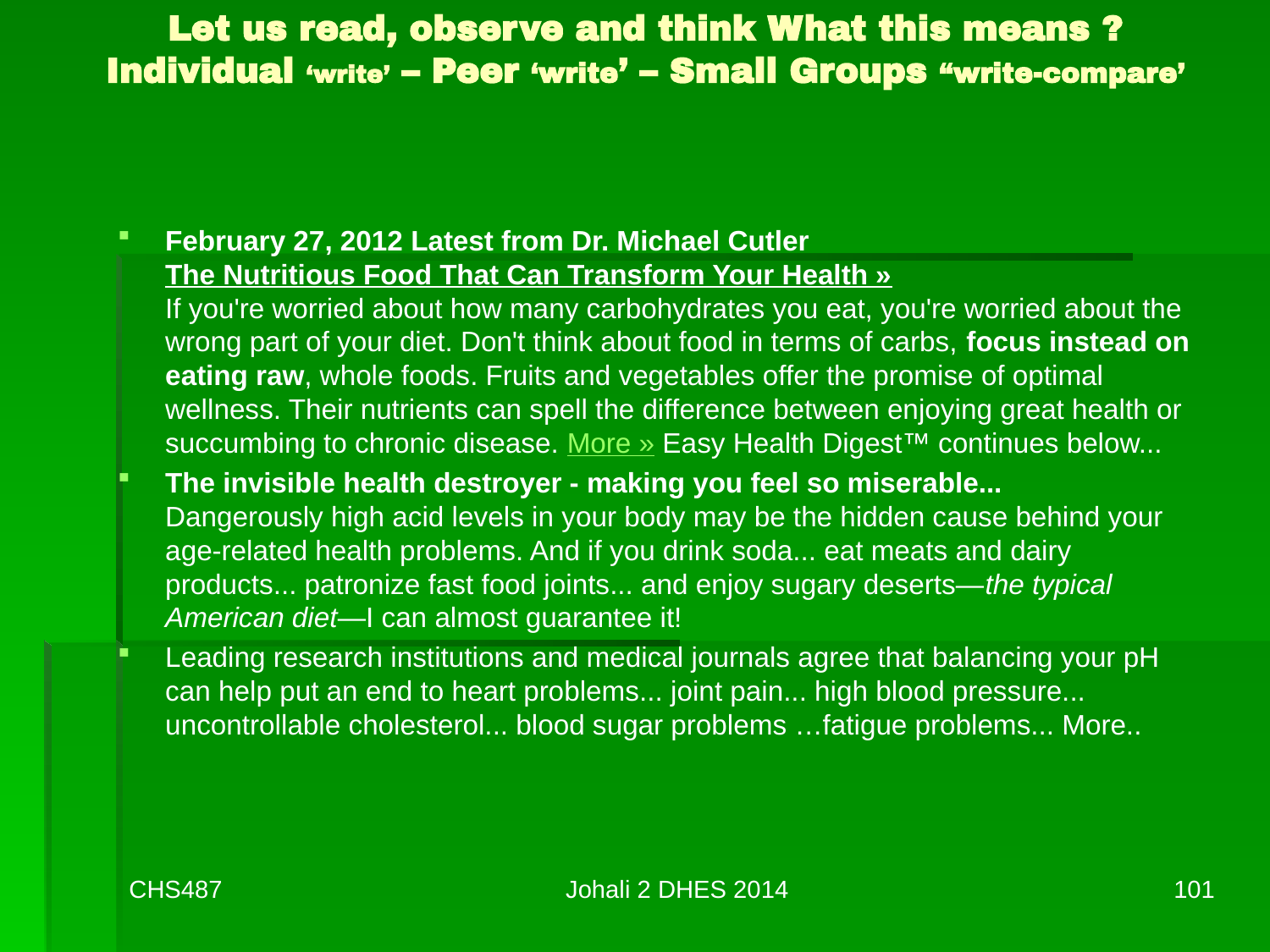

# Let us read, observe and think What this means ? Individual ‘write’ – Peer ‘write’ – Small Groups “write-compare’
February 27, 2012 Latest from Dr. Michael Cutler The Nutritious Food That Can Transform Your Health »
If you're worried about how many carbohydrates you eat, you're worried about the wrong part of your diet. Don't think about food in terms of carbs, focus instead on eating raw, whole foods. Fruits and vegetables offer the promise of optimal wellness. Their nutrients can spell the difference between enjoying great health or succumbing to chronic disease. More » Easy Health Digest™ continues below...
The invisible health destroyer - making you feel so miserable...
Dangerously high acid levels in your body may be the hidden cause behind your age-related health problems. And if you drink soda... eat meats and dairy products... patronize fast food joints... and enjoy sugary deserts—the typical American diet—I can almost guarantee it!
Leading research institutions and medical journals agree that balancing your pH can help put an end to heart problems... joint pain... high blood pressure... uncontrollable cholesterol... blood sugar problems …fatigue problems... More..
CHS487
Johali 2 DHES 2014
101